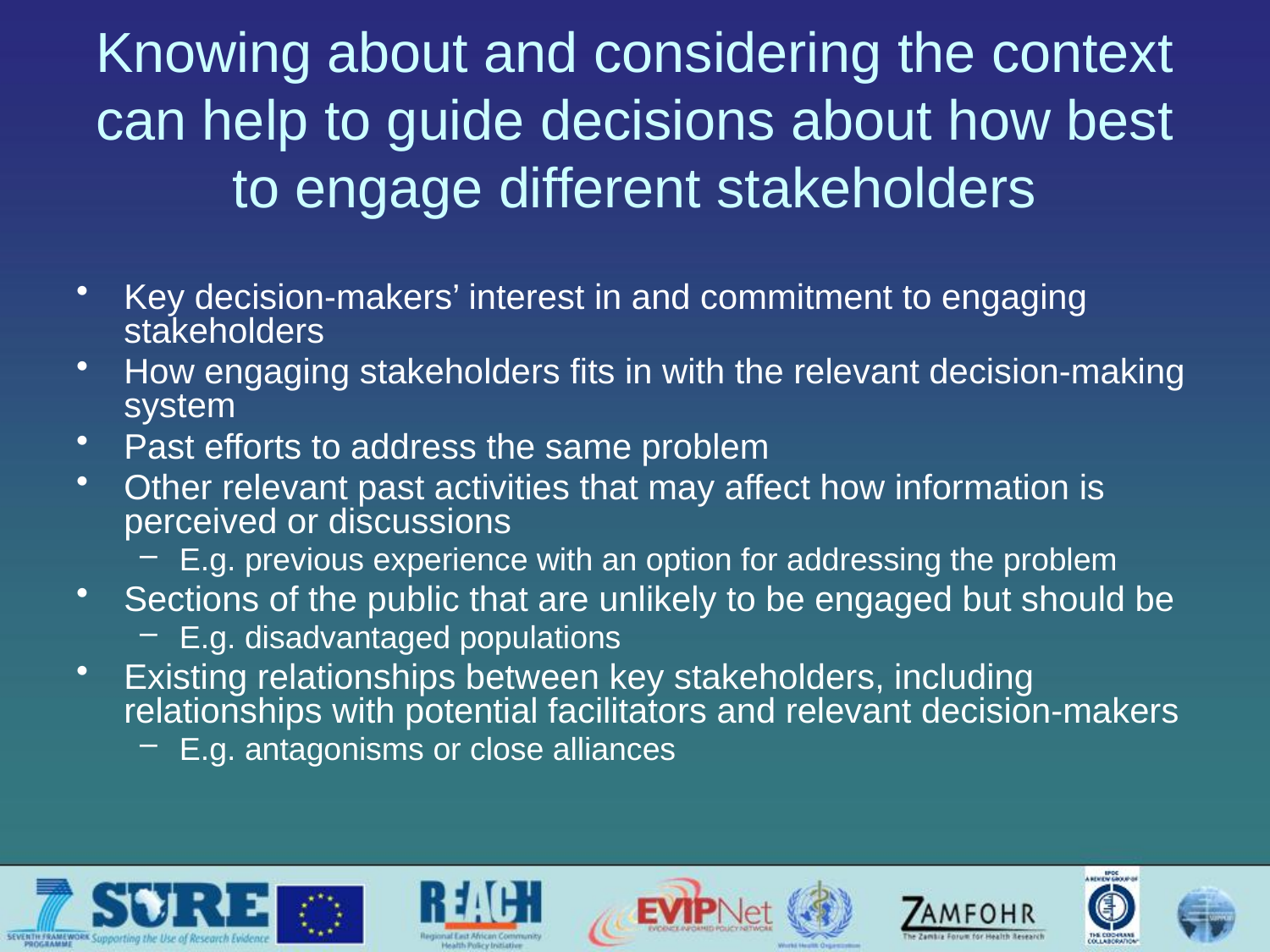

# Knowing about and considering the context can help to guide decisions about how best to engage different stakeholders
Key decision-makers’ interest in and commitment to engaging stakeholders
How engaging stakeholders fits in with the relevant decision-making system
Past efforts to address the same problem
Other relevant past activities that may affect how information is perceived or discussions
E.g. previous experience with an option for addressing the problem
Sections of the public that are unlikely to be engaged but should be
E.g. disadvantaged populations
Existing relationships between key stakeholders, including relationships with potential facilitators and relevant decision-makers
E.g. antagonisms or close alliances